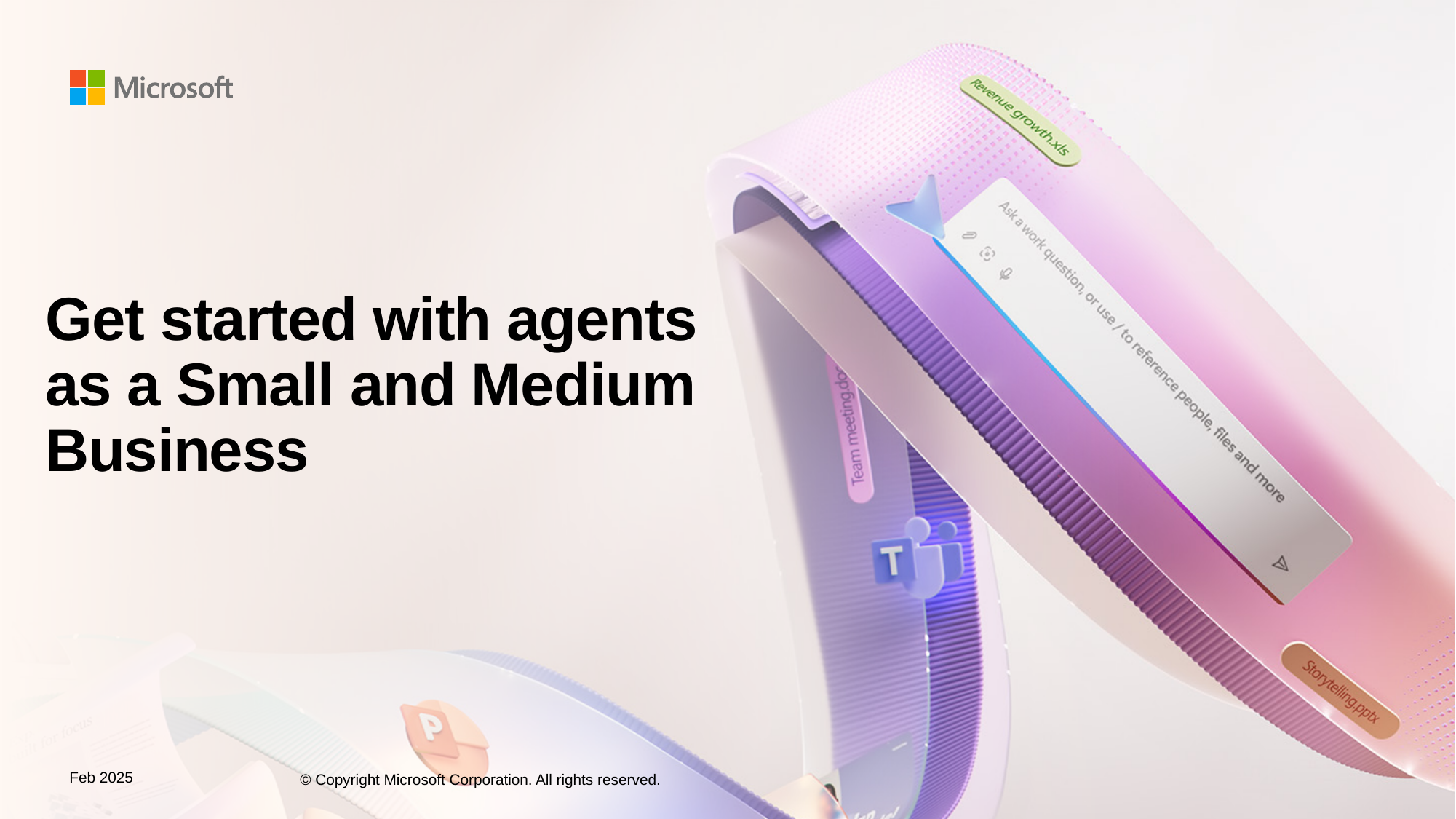

# Get started with agents as a Small and Medium Business
Feb 2025